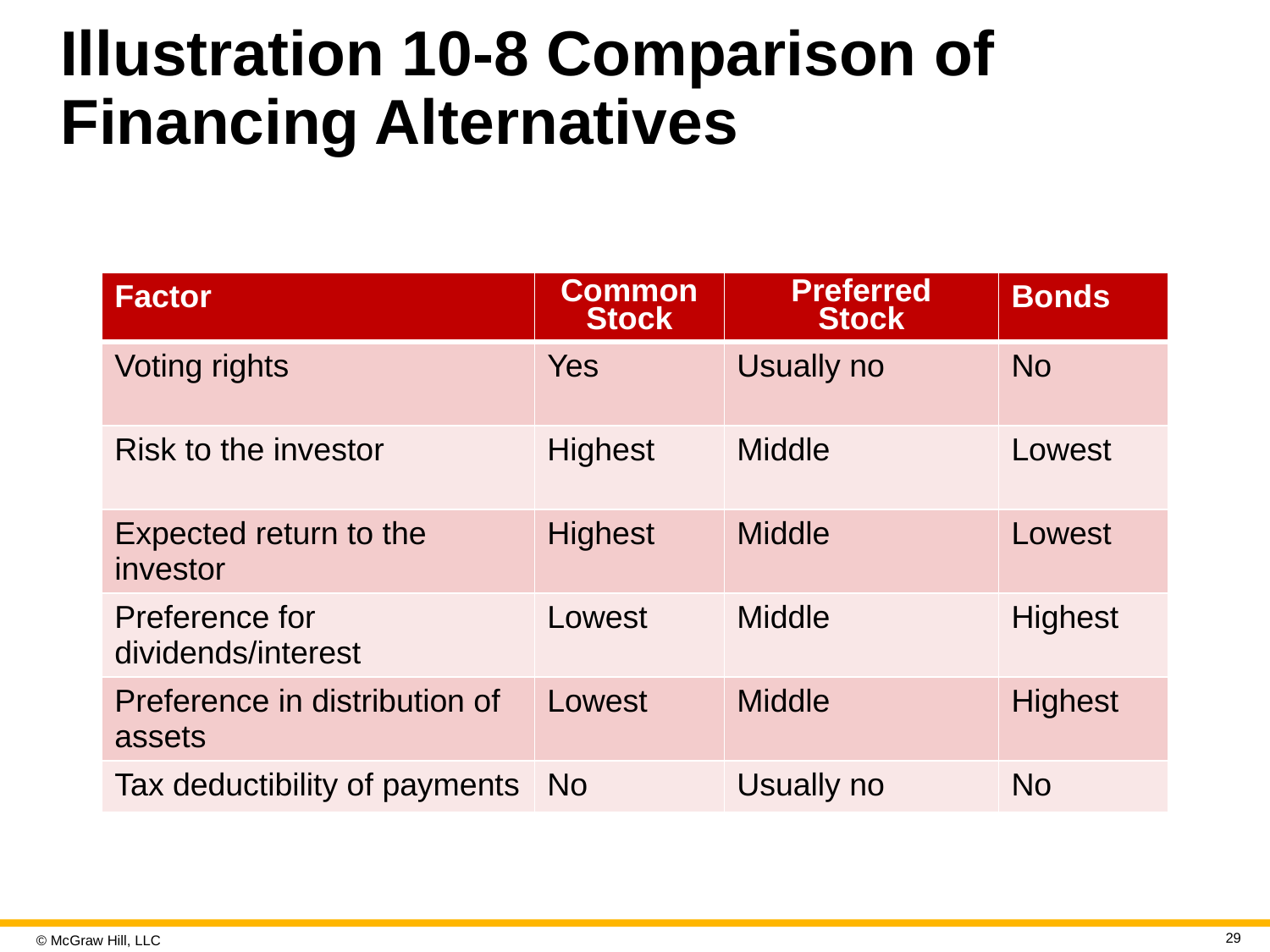

# Illustration 10-8 Comparison of Financing Alternatives
| Factor | Common Stock | Preferred Stock | Bonds |
| --- | --- | --- | --- |
| Voting rights | Yes | Usually no | No |
| Risk to the investor | Highest | Middle | Lowest |
| Expected return to the investor | Highest | Middle | Lowest |
| Preference for dividends/interest | Lowest | Middle | Highest |
| Preference in distribution of assets | Lowest | Middle | Highest |
| Tax deductibility of payments | No | Usually no | No |
29